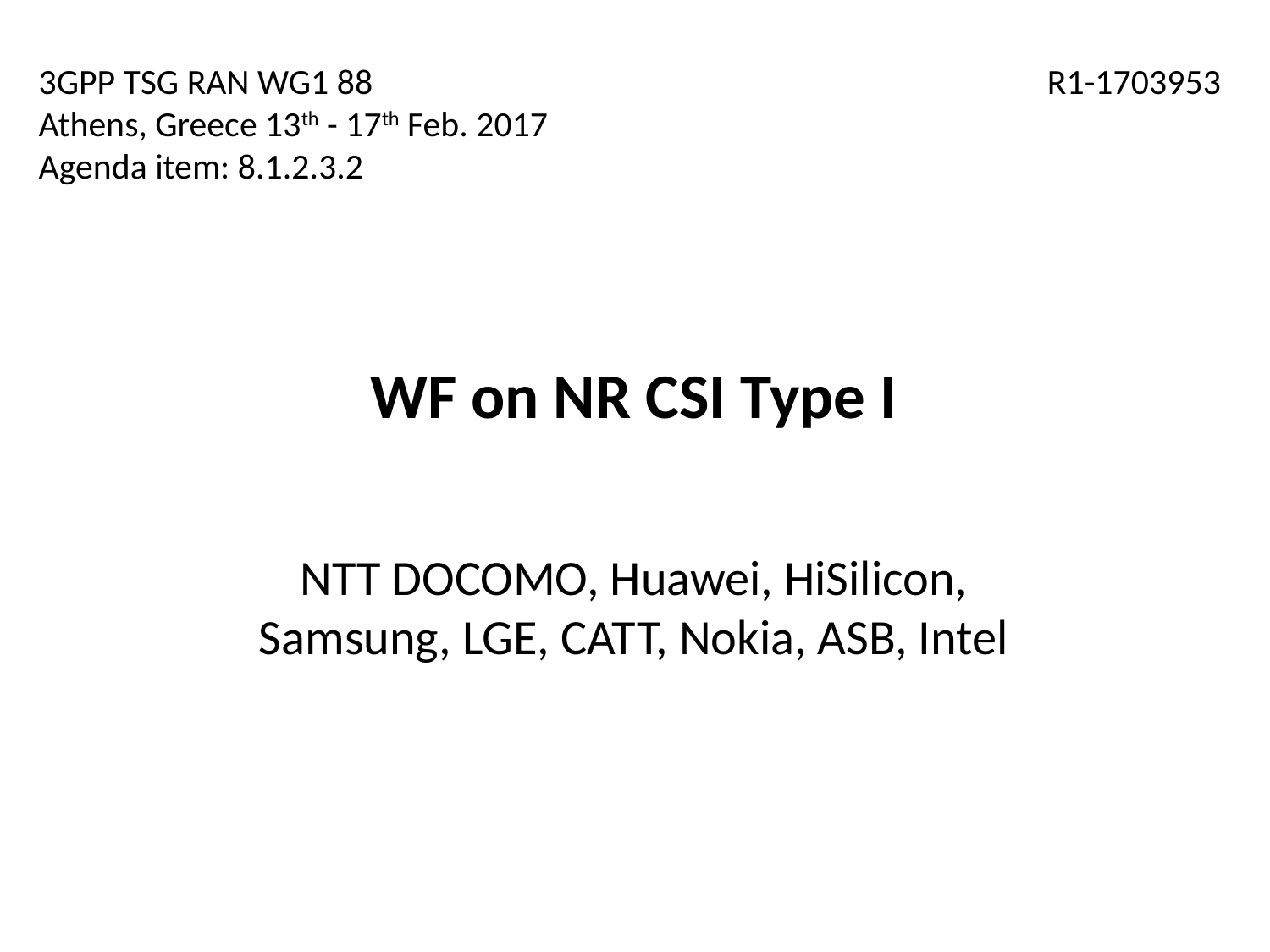

3GPP TSG RAN WG1 88
Athens, Greece 13th - 17th Feb. 2017
Agenda item: 8.1.2.3.2
R1-1703953
# WF on NR CSI Type I
NTT DOCOMO, Huawei, HiSilicon, Samsung, LGE, CATT, Nokia, ASB, Intel